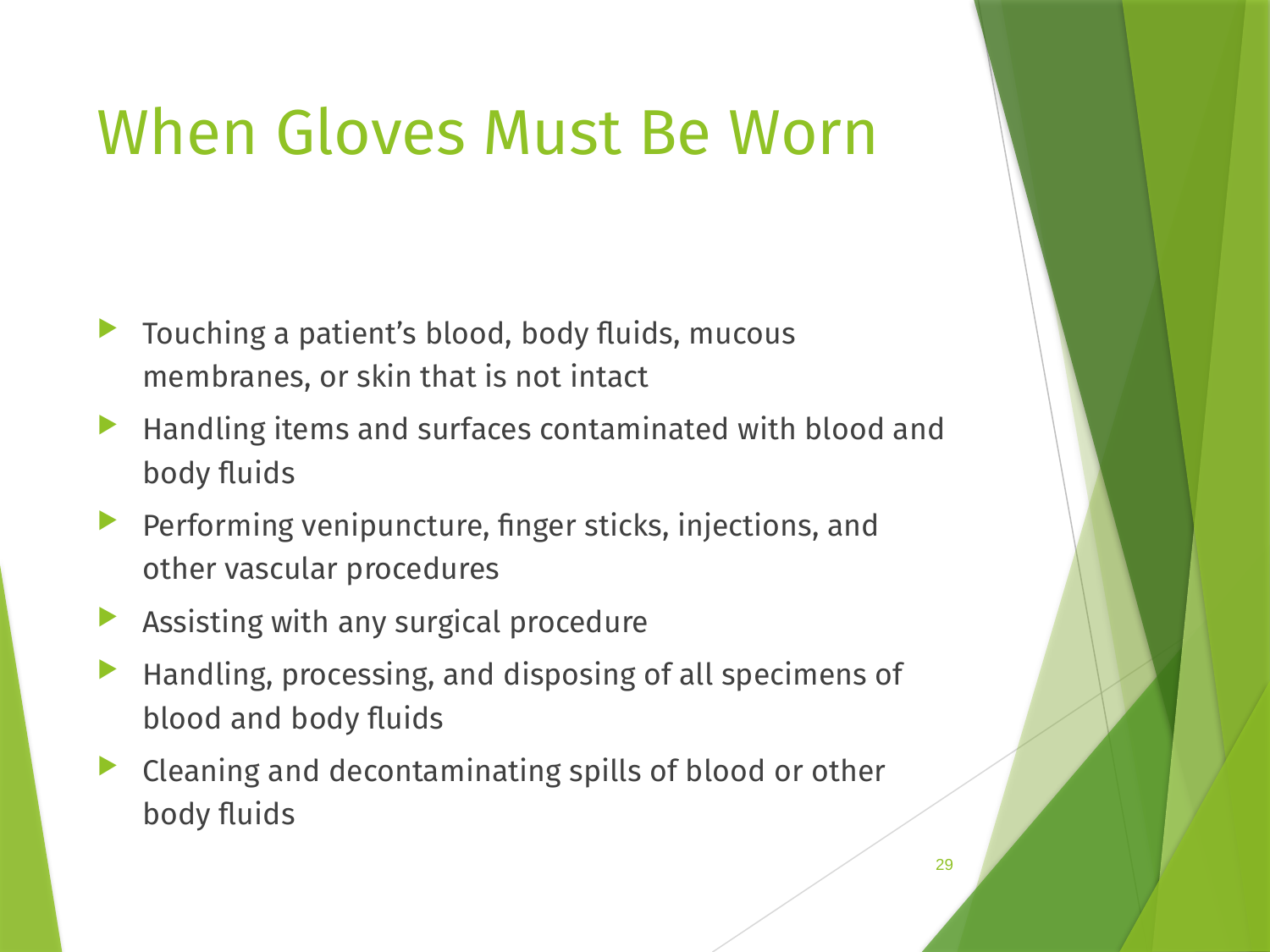

# When Gloves Must Be Worn
Touching a patient’s blood, body fluids, mucous membranes, or skin that is not intact
Handling items and surfaces contaminated with blood and body fluids
Performing venipuncture, finger sticks, injections, and other vascular procedures
Assisting with any surgical procedure
Handling, processing, and disposing of all specimens of blood and body fluids
Cleaning and decontaminating spills of blood or other body fluids

 29